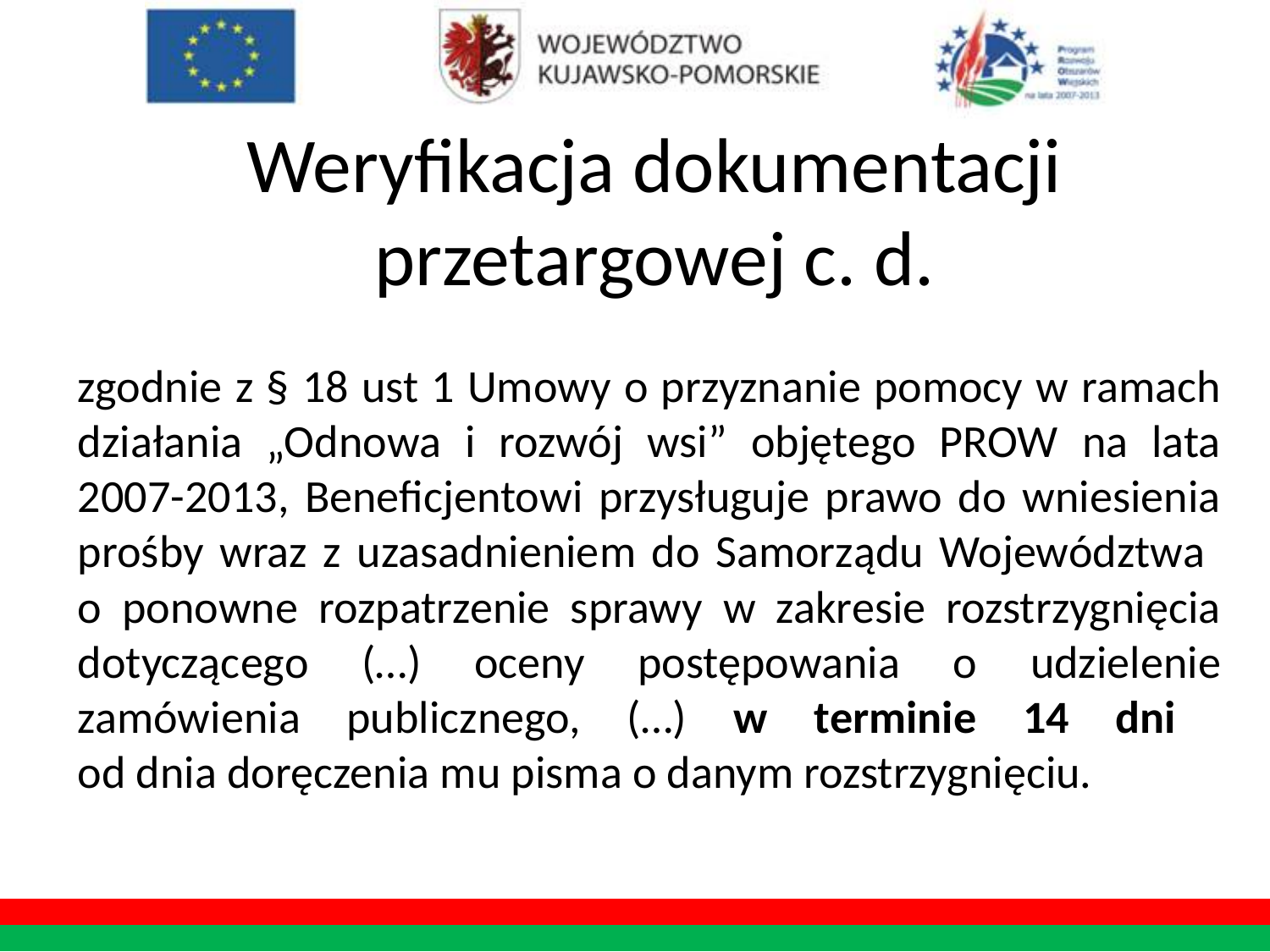

# Weryfikacja dokumentacji przetargowej c. d.

zgodnie z § 18 ust 1 Umowy o przyznanie pomocy w ramach działania „Odnowa i rozwój wsi” objętego PROW na lata 2007-2013, Beneficjentowi przysługuje prawo do wniesienia prośby wraz z uzasadnieniem do Samorządu Województwa
o ponowne rozpatrzenie sprawy w zakresie rozstrzygnięcia dotyczącego (…) oceny postępowania o udzielenie zamówienia publicznego, (…) w terminie 14 dni
od dnia doręczenia mu pisma o danym rozstrzygnięciu.